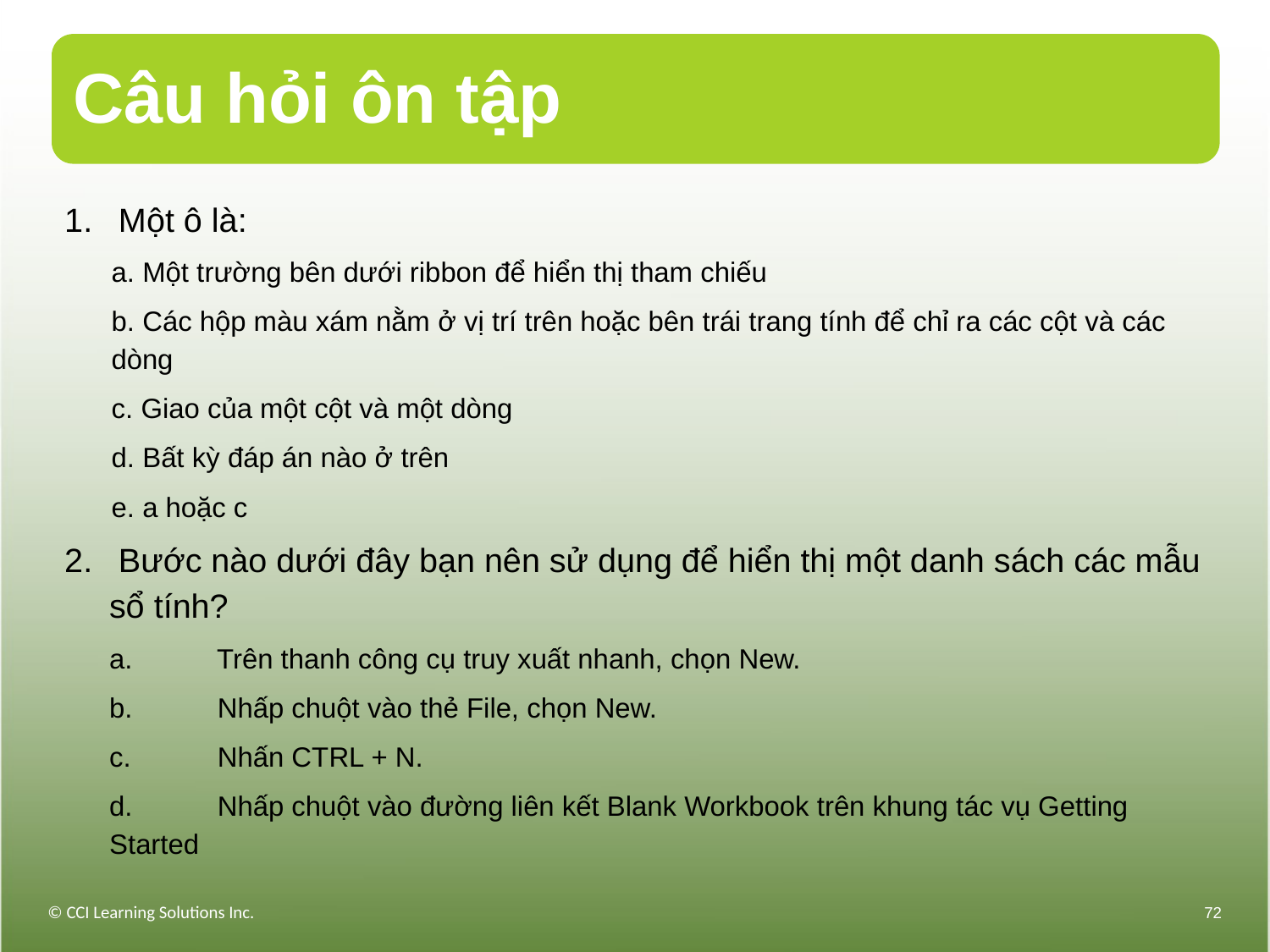

# Câu hỏi ôn tập
1.	 Một ô là:
a. Một trường bên dưới ribbon để hiển thị tham chiếu
b. Các hộp màu xám nằm ở vị trí trên hoặc bên trái trang tính để chỉ ra các cột và các dòng
c. Giao của một cột và một dòng
d. Bất kỳ đáp án nào ở trên
e. a hoặc c
2.	 Bước nào dưới đây bạn nên sử dụng để hiển thị một danh sách các mẫu sổ tính?
	a.	 Trên thanh công cụ truy xuất nhanh, chọn New.
	b.	 Nhấp chuột vào thẻ File, chọn New.
	c. 	 Nhấn CTRL + N.
	d.	 Nhấp chuột vào đường liên kết Blank Workbook trên khung tác vụ Getting Started

© CCI Learning Solutions Inc.
72